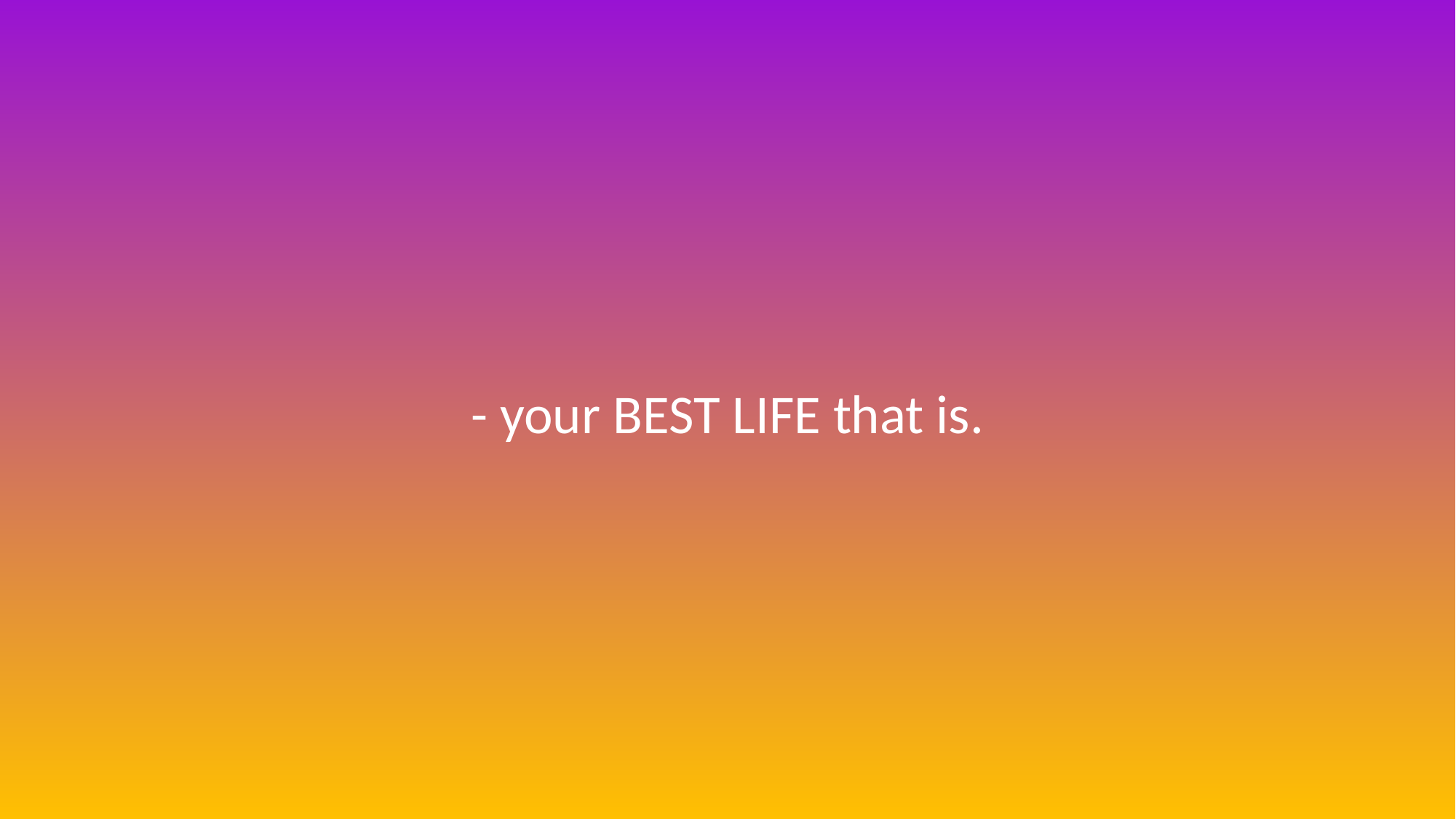

# - your BEST LIFE that is.